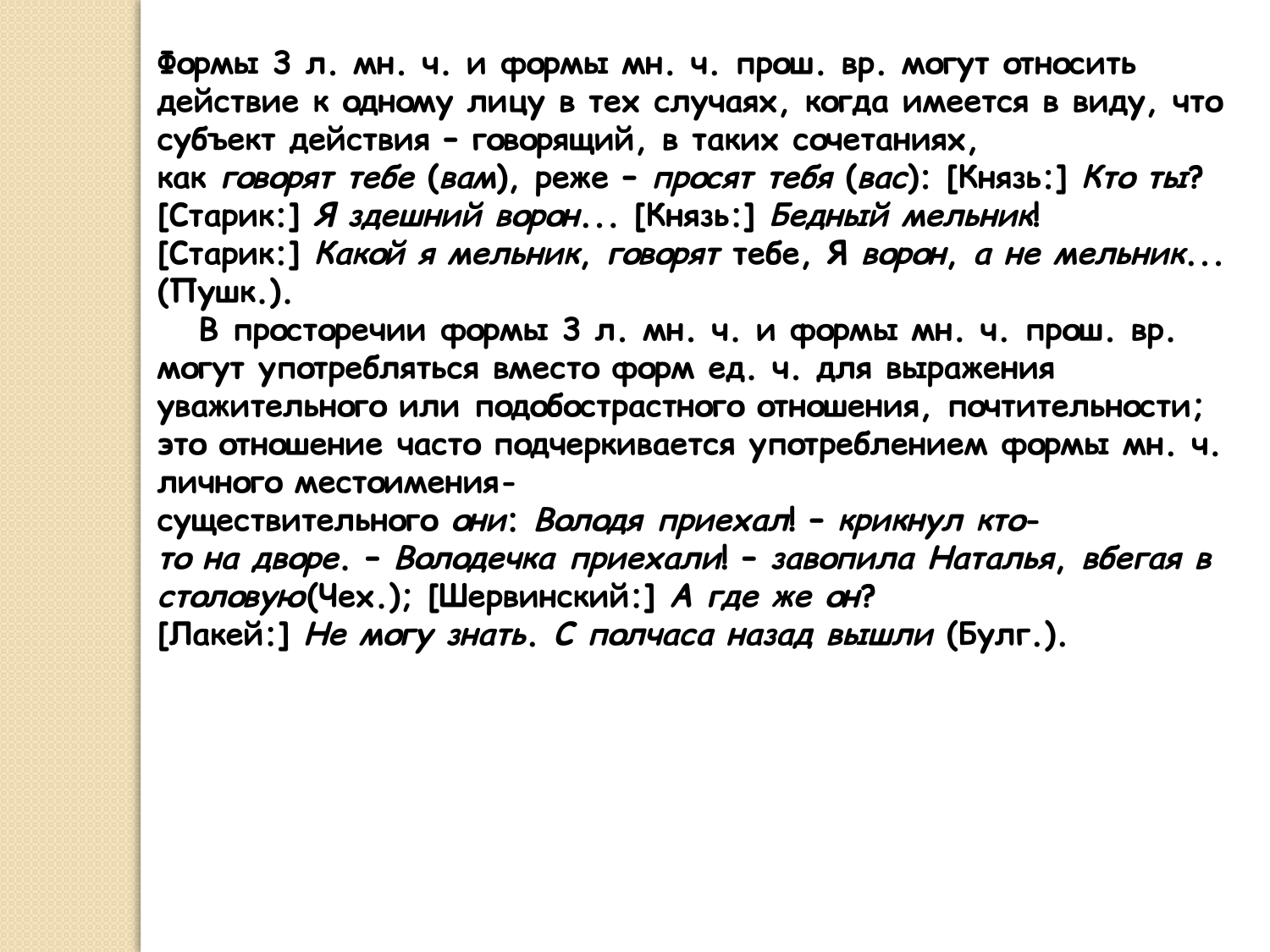

Формы 3 л. мн. ч. и формы мн. ч. прош. вр. могут относить действие к одному лицу в тех случаях, когда имеется в виду, что субъект действия – говорящий, в таких сочетаниях, как говорят тебе (вам), реже – просят тебя (вас): [Князь:] Кто ты? [Старик:] Я здешний ворон... [Князь:] Бедный мельник! [Старик:] Какой я мельник, говорят тебе, Я ворон, а не мельник... (Пушк.).
   В просторечии формы 3 л. мн. ч. и формы мн. ч. прош. вр. могут употребляться вместо форм ед. ч. для выражения уважительного или подобострастного отношения, почтительности; это отношение часто подчеркивается употреблением формы мн. ч. личного местоимения-существительного они: Володя приехал! – крикнул кто-то на дворе. – Володечка приехали! – завопила Наталья, вбегая в столовую (Чех.); [Шервинский:] А где же он? [Лакей:] Не могу знать. С полчаса назад вышли (Булг.).